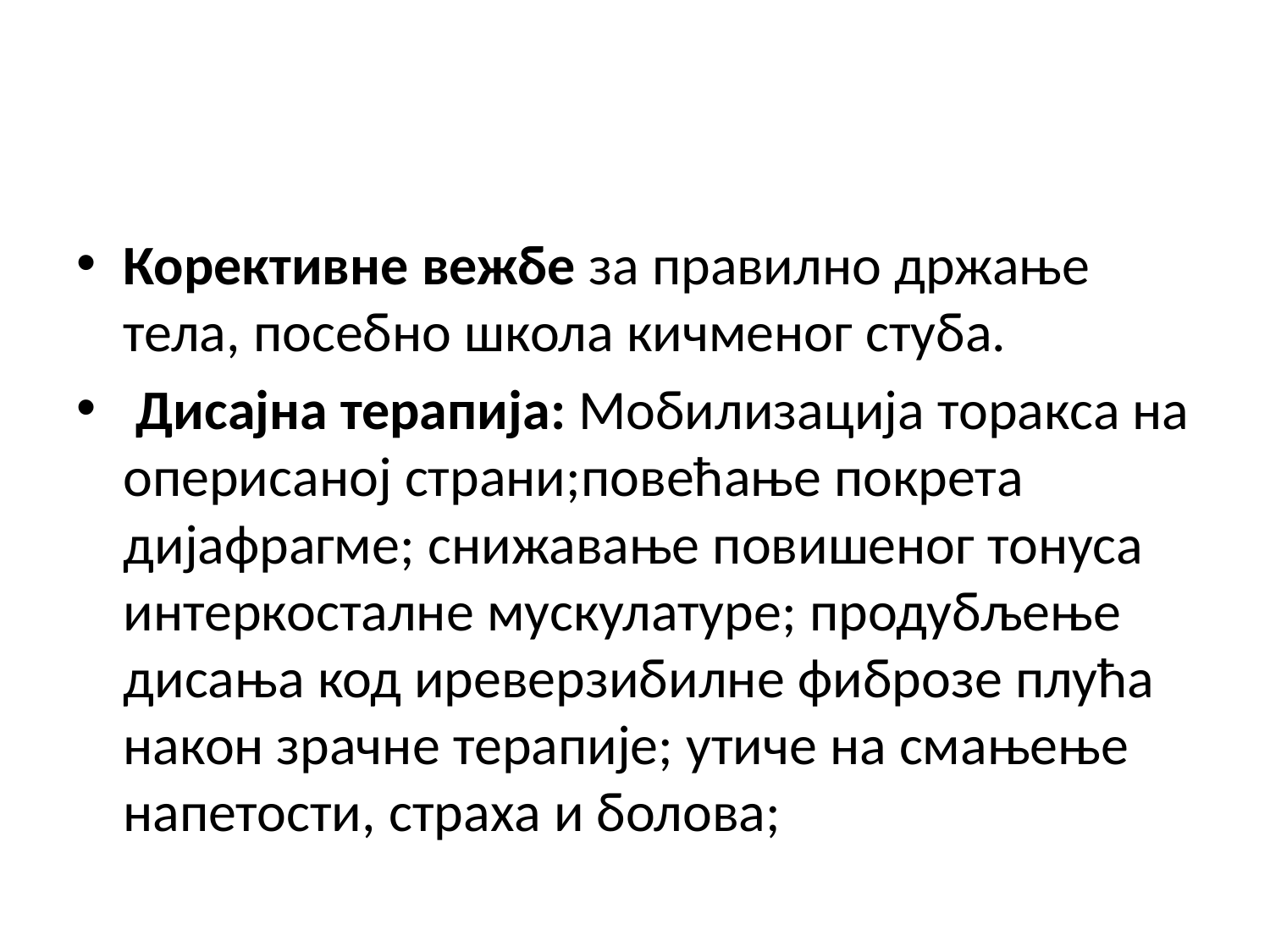

#
Корективне вежбе за правилно држање тела, посебно школа кичменог стуба.
 Дисајна терапија: Мобилизација торакса на оперисаној страни;повећање покрета дијафрагме; снижавање повишеног тонуса интеркосталне мускулатуре; продубљење дисања код иреверзибилне фиброзе плућа након зрачне терапије; утиче на смањење напетости, страха и болова;